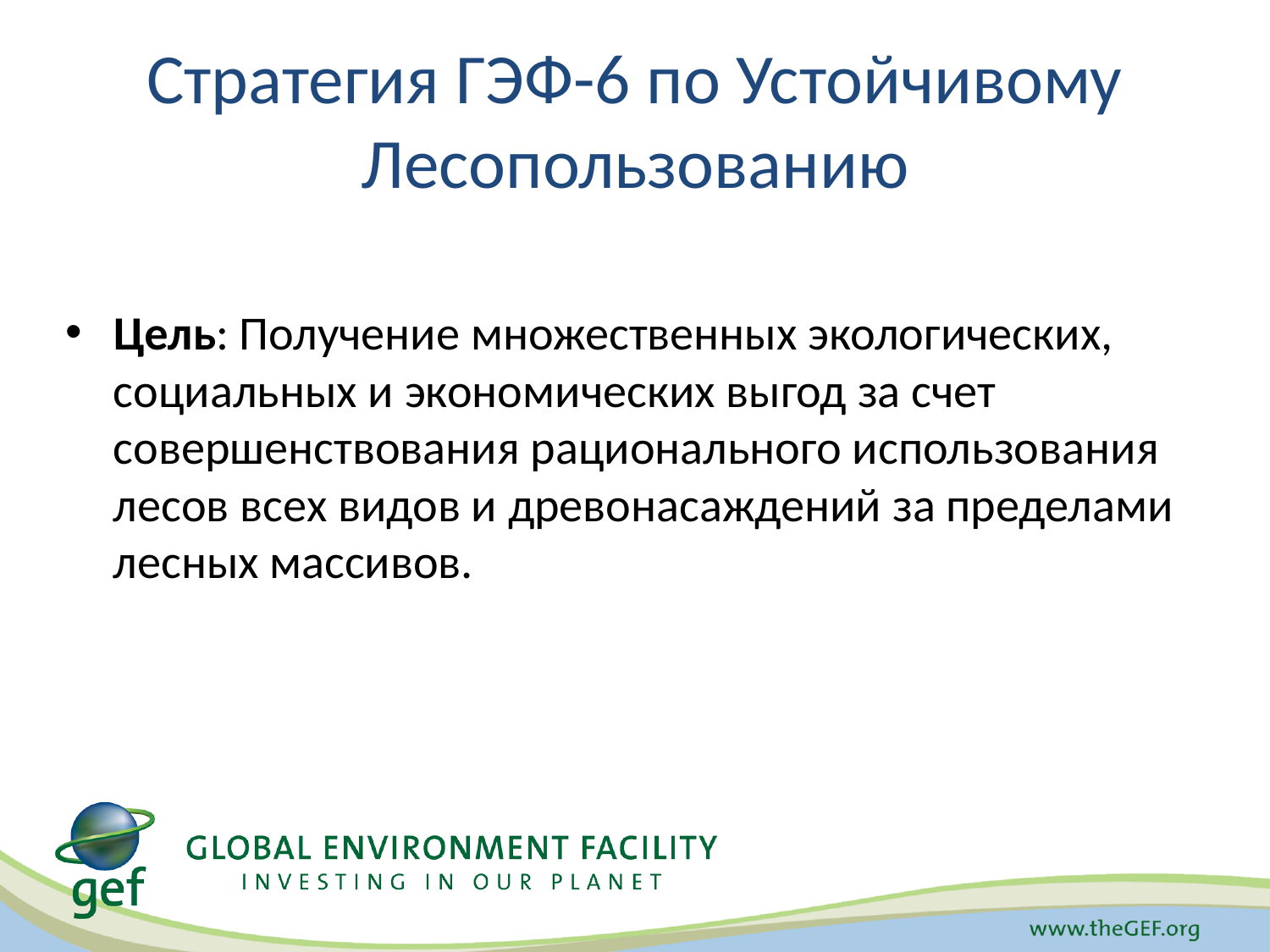

# Стратегия ГЭФ-6 по Устойчивому Лесопользованию
Цель: Получение множественных экологических, социальных и экономических выгод за счет совершенствования рационального использования лесов всех видов и древонасаждений за пределами лесных массивов.